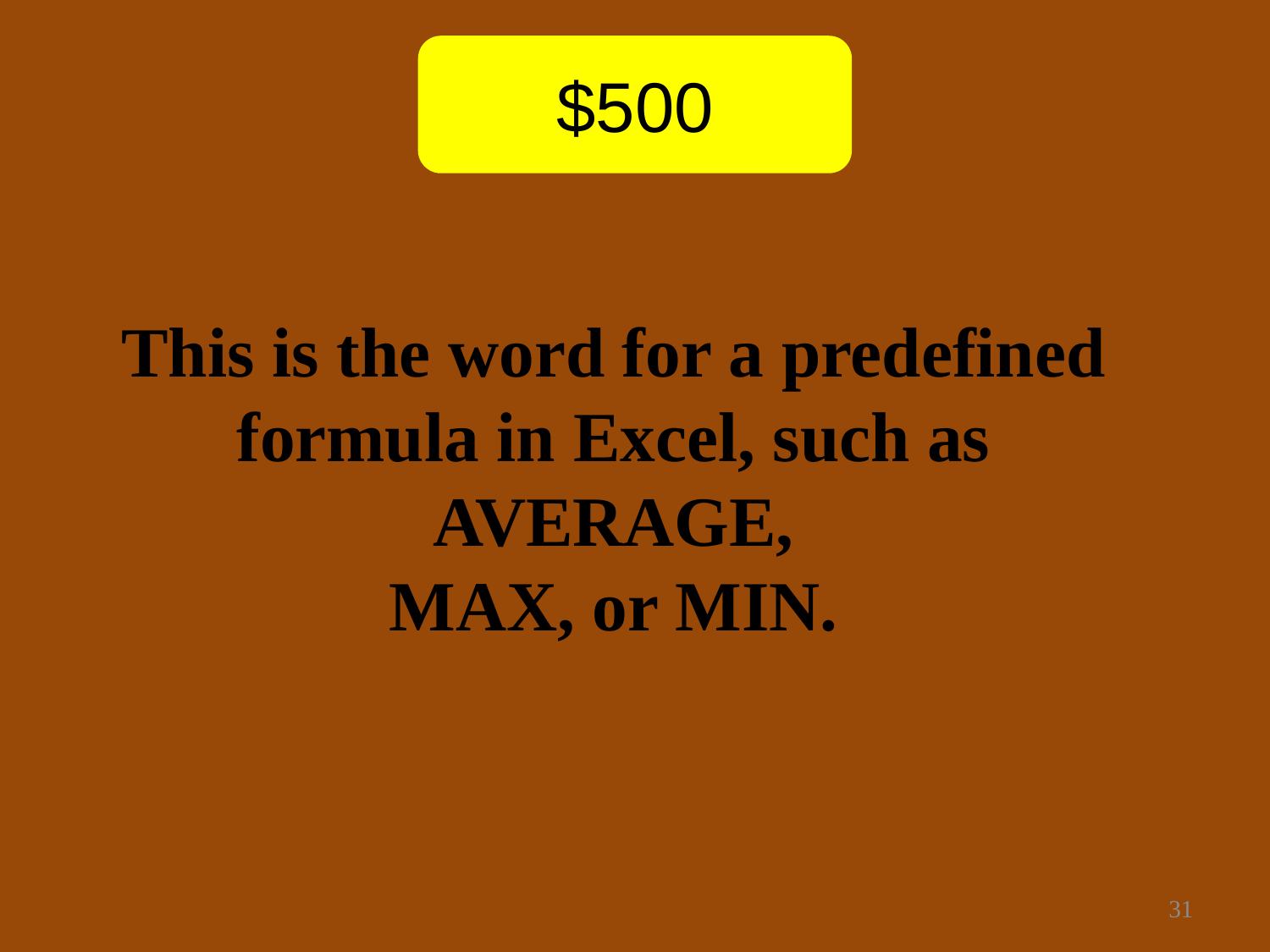

$500
This is the word for a predefined formula in Excel, such as AVERAGE,
MAX, or MIN.

31